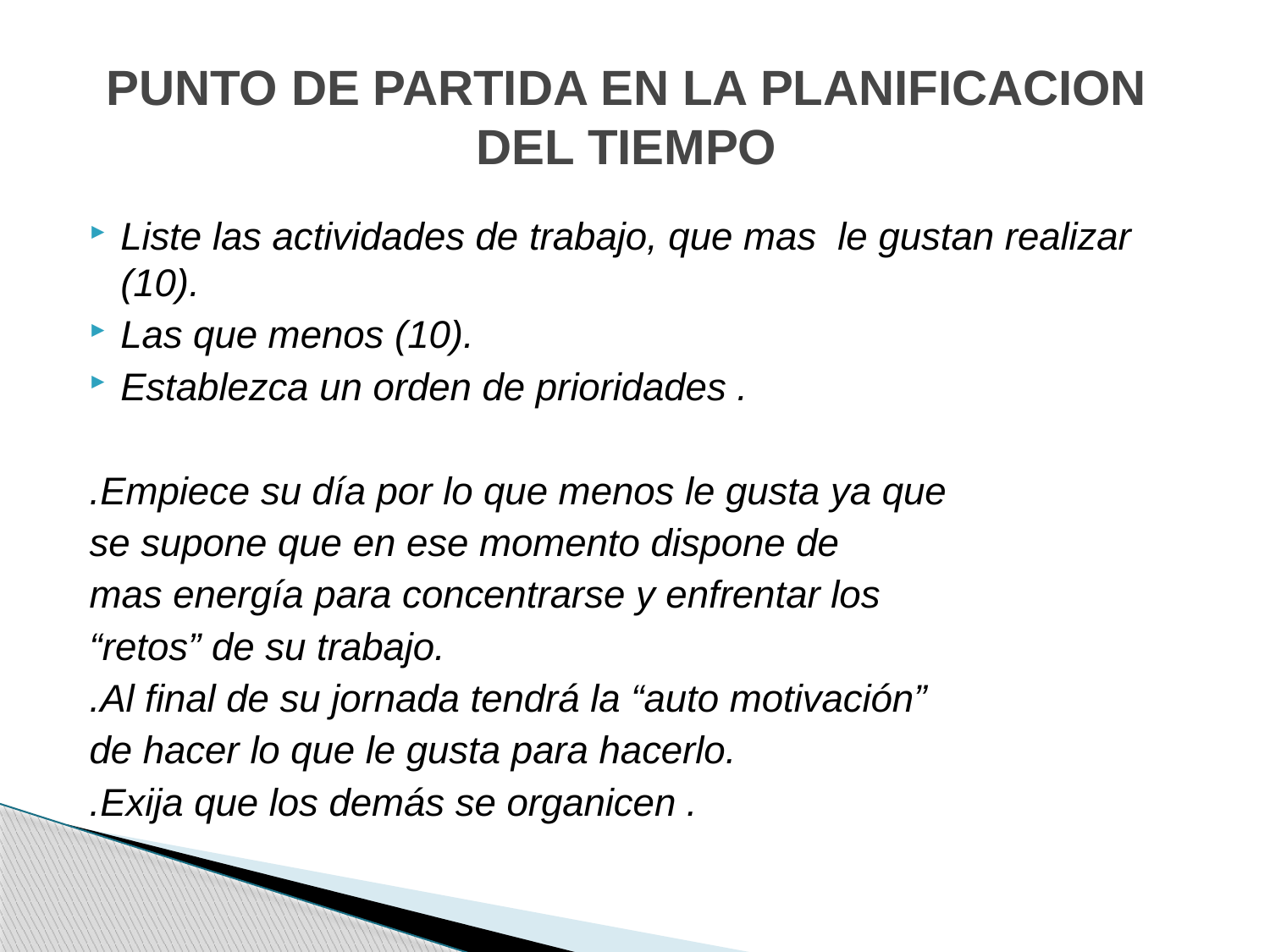

# PUNTO DE PARTIDA EN LA PLANIFICACION DEL TIEMPO
Liste las actividades de trabajo, que mas  le gustan realizar (10).
Las que menos (10).
Establezca un orden de prioridades .

.Empiece su día por lo que menos le gusta ya que
se supone que en ese momento dispone de
mas energía para concentrarse y enfrentar los
“retos” de su trabajo.
.Al final de su jornada tendrá la “auto motivación”
de hacer lo que le gusta para hacerlo.
.Exija que los demás se organicen .